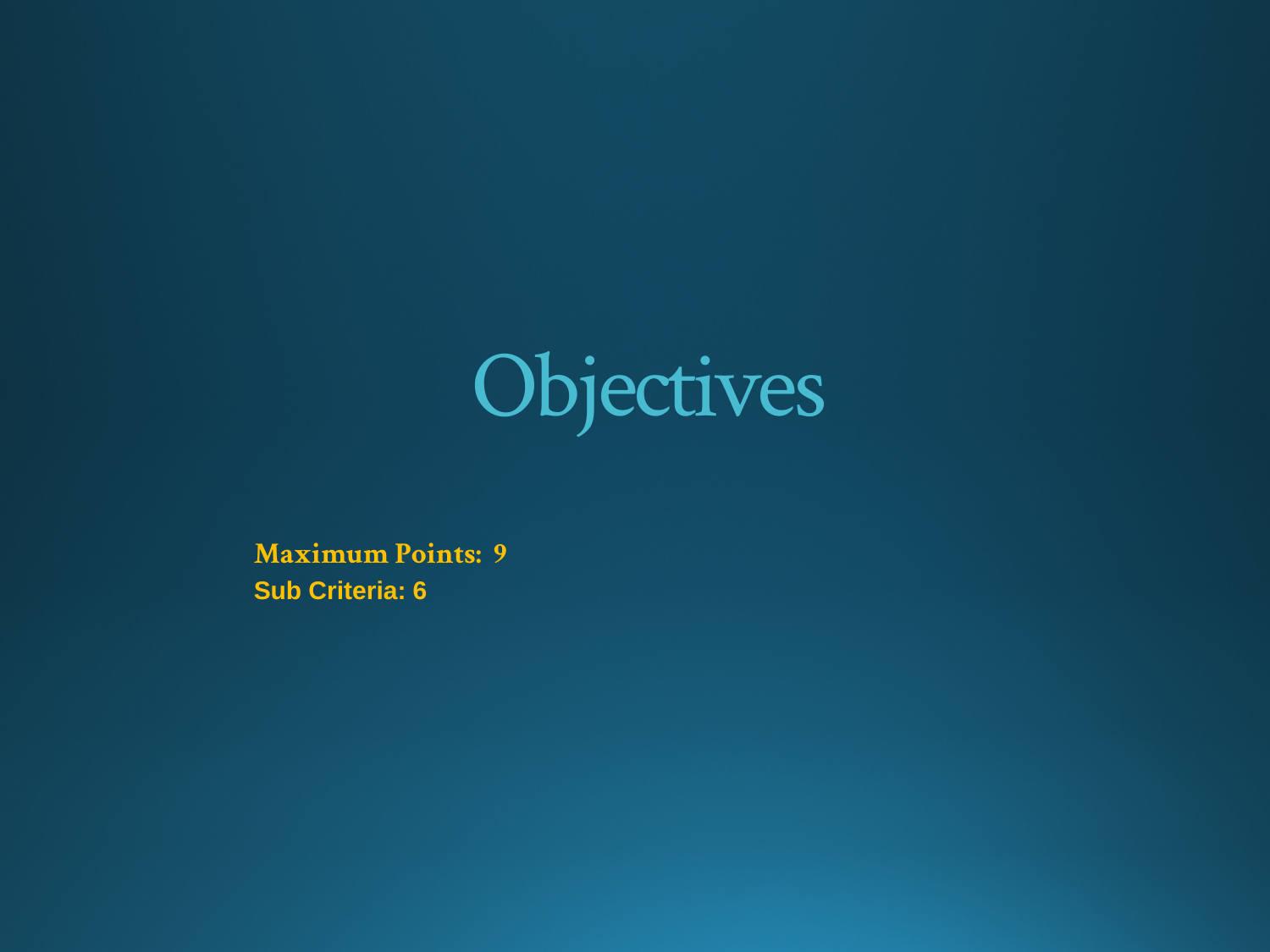

# Objectives
Maximum Points:  9
Sub Criteria: 6